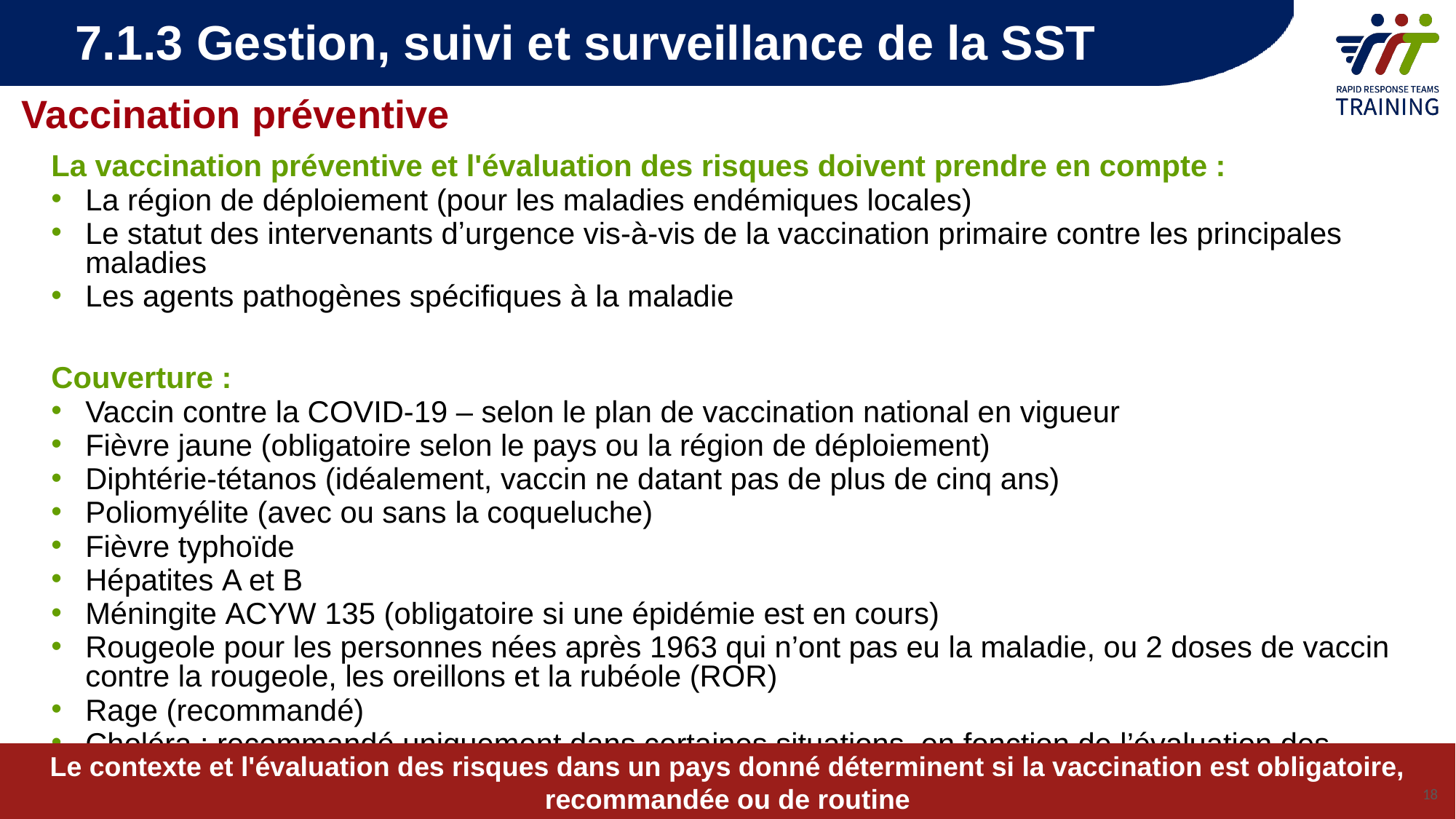

7.1.3 Gestion, suivi et surveillance de la SST
# Vaccination préventive
La vaccination préventive et l'évaluation des risques doivent prendre en compte :
La région de déploiement (pour les maladies endémiques locales)
Le statut des intervenants dʼurgence vis-à-vis de la vaccination primaire contre les principales maladies
Les agents pathogènes spécifiques à la maladie

Couverture :
Vaccin contre la COVID-19 – selon le plan de vaccination national en vigueur
Fièvre jaune (obligatoire selon le pays ou la région de déploiement)
Diphtérie-tétanos (idéalement, vaccin ne datant pas de plus de cinq ans)
Poliomyélite (avec ou sans la coqueluche)
Fièvre typhoïde
Hépatites A et B
Méningite ACYW 135 (obligatoire si une épidémie est en cours)
Rougeole pour les personnes nées après 1963 qui n’ont pas eu la maladie, ou 2 doses de vaccin contre la rougeole, les oreillons et la rubéole (ROR)
Rage (recommandé)
Choléra : recommandé uniquement dans certaines situations, en fonction de l’évaluation des risques
Etc.
Le contexte et l'évaluation des risques dans un pays donné déterminent si la vaccination est obligatoire, recommandée ou de routine
18